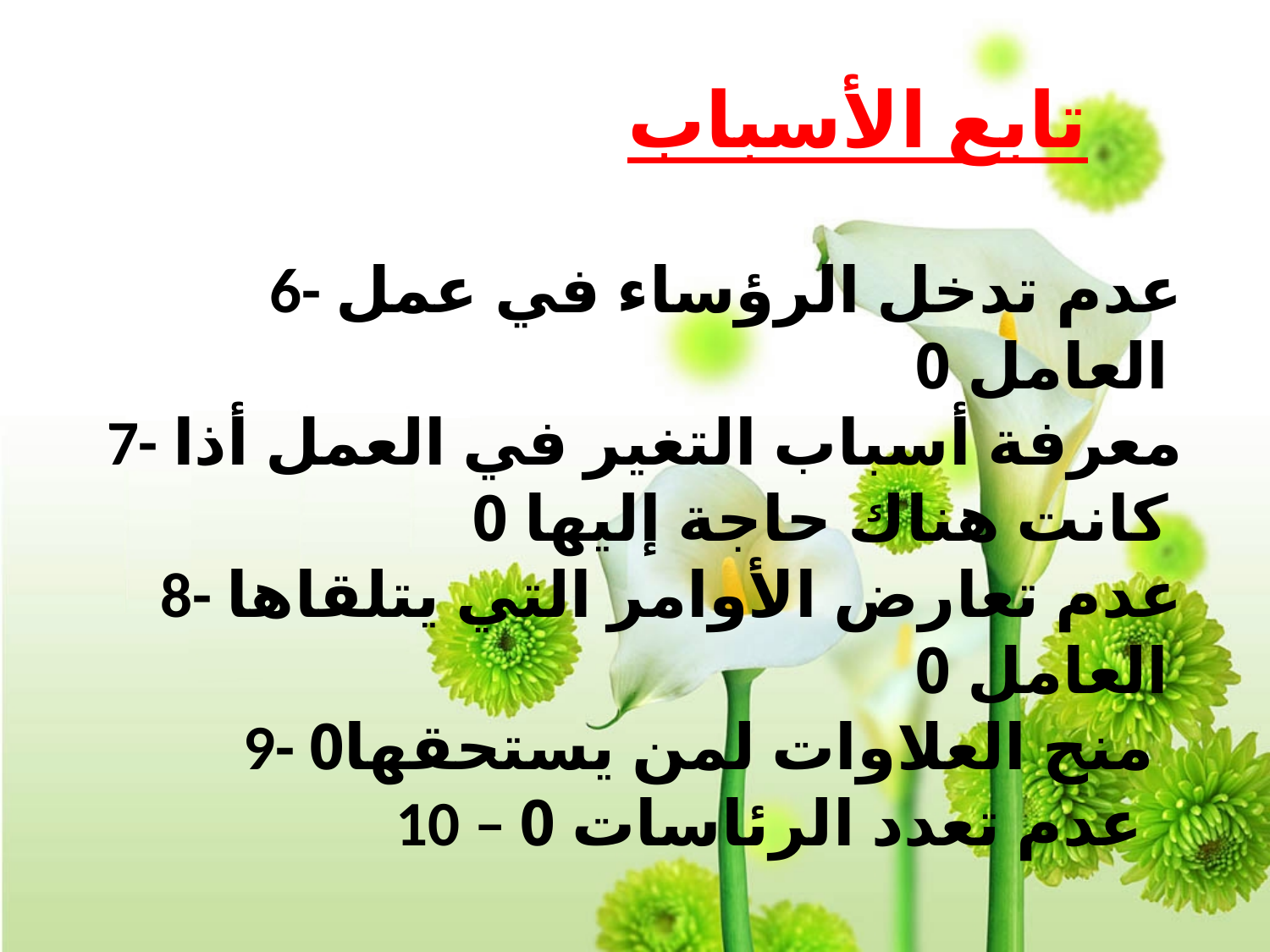

تابع الأسباب
 6- عدم تدخل الرؤساء في عمل العامل 0
 7- معرفة أسباب التغير في العمل أذا كانت هناك حاجة إليها 0
 8- عدم تعارض الأوامر التي يتلقاها العامل 0
  9- منح العلاوات لمن يستحقها0
  10 – عدم تعدد الرئاسات 0